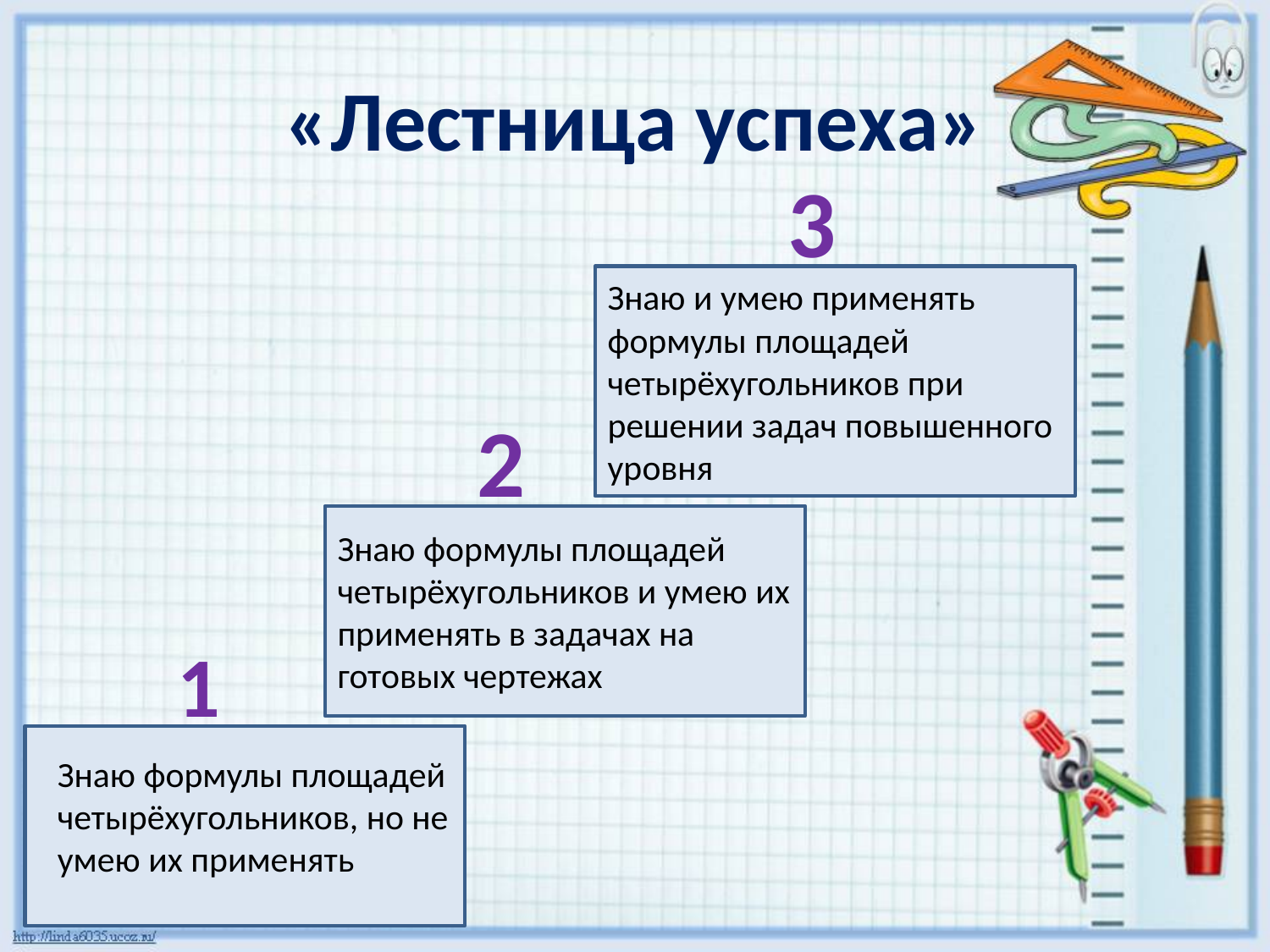

# «Лестница успеха»
3
Знаю и умею применять формулы площадей четырёхугольников при решении задач повышенного уровня
2
Знаю формулы площадей четырёхугольников и умею их применять в задачах на готовых чертежах
1

Знаю формулы площадей четырёхугольников, но не умею их применять